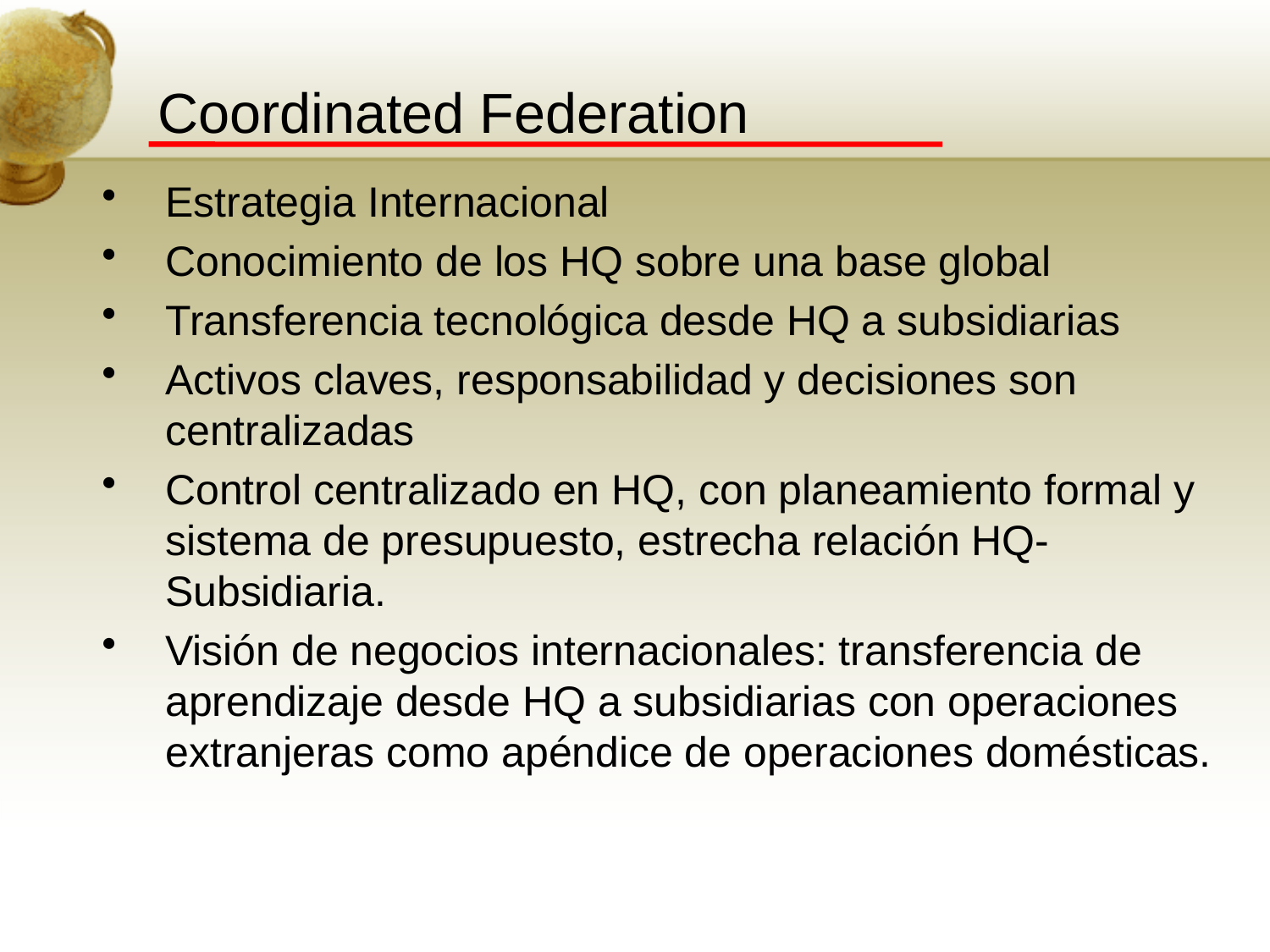

# Coordinated Federation

Estrategia Internacional
Conocimiento de los HQ sobre una base global
Transferencia tecnológica desde HQ a subsidiarias
Activos claves, responsabilidad y decisiones son centralizadas
Control centralizado en HQ, con planeamiento formal y sistema de presupuesto, estrecha relación HQ-Subsidiaria.
Visión de negocios internacionales: transferencia de aprendizaje desde HQ a subsidiarias con operaciones extranjeras como apéndice de operaciones domésticas.